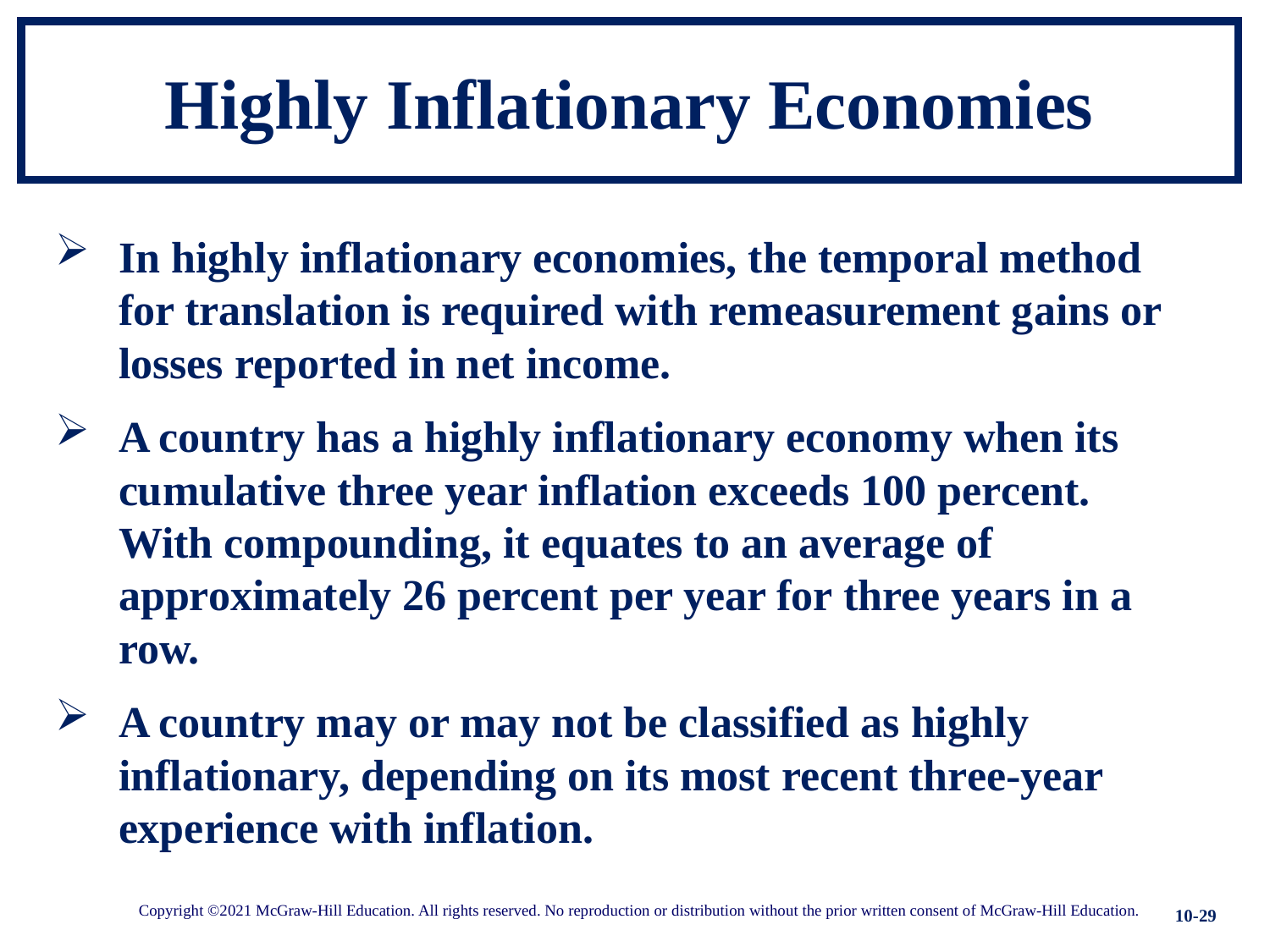

# Highly Inflationary Economies
In highly inflationary economies, the temporal method for translation is required with remeasurement gains or losses reported in net income.
A country has a highly inflationary economy when its cumulative three year inflation exceeds 100 percent. With compounding, it equates to an average of approximately 26 percent per year for three years in a row.
A country may or may not be classified as highly inflationary, depending on its most recent three-year experience with inflation.

10-29
Copyright ©2021 McGraw-Hill Education. All rights reserved. No reproduction or distribution without the prior written consent of McGraw-Hill Education.